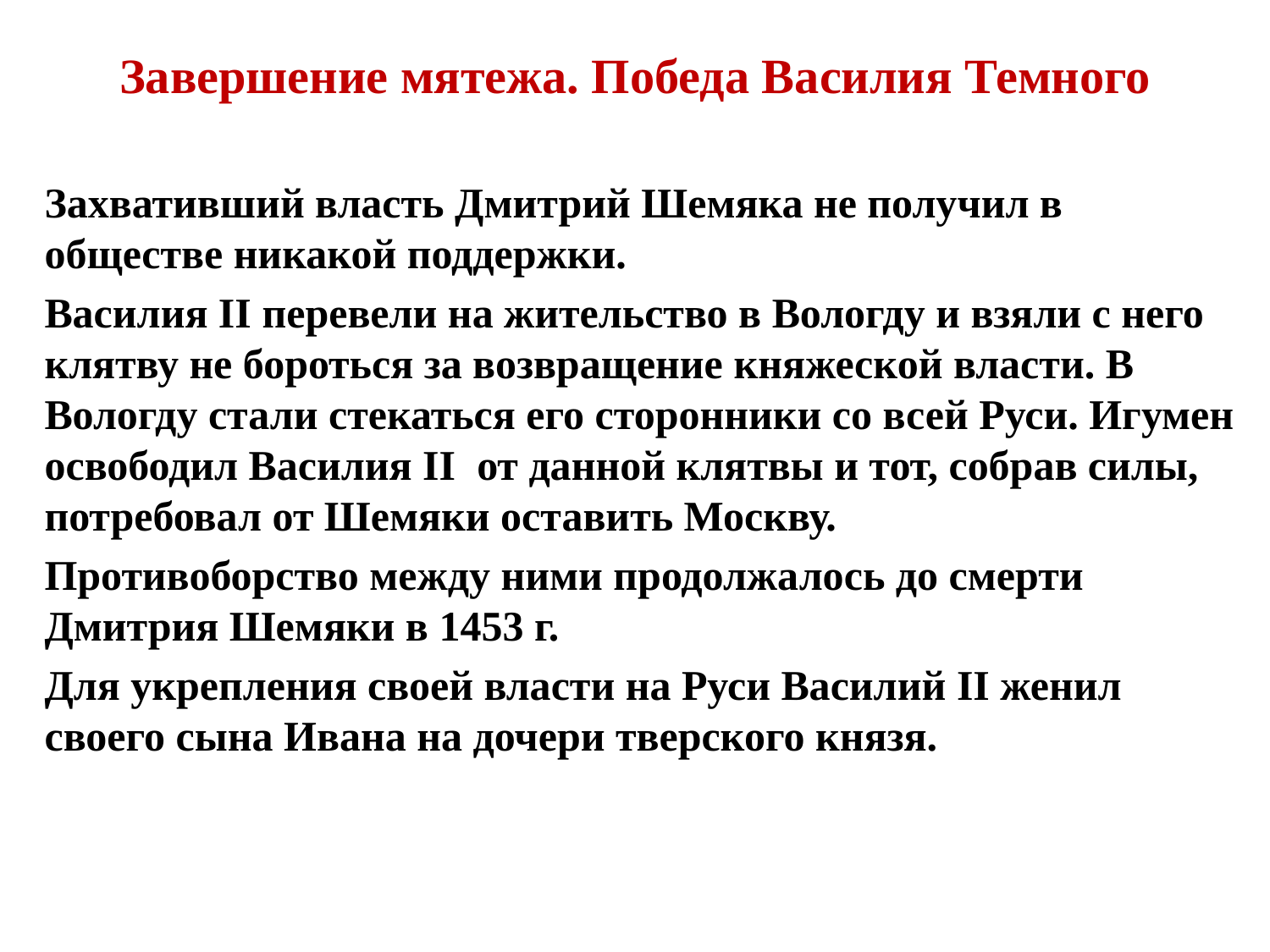

# Завершение мятежа. Победа Василия Темного
Захвативший власть Дмитрий Шемяка не получил в обществе никакой поддержки.
Василия II перевели на жительство в Вологду и взяли с него клятву не бороться за возвращение княжеской власти. В Вологду стали стекаться его сторонники со всей Руси. Игумен освободил Василия II  от данной клятвы и тот, собрав силы, потребовал от Шемяки оставить Москву.
Противоборство между ними продолжалось до смерти Дмитрия Шемяки в 1453 г.
Для укрепления своей власти на Руси Василий II женил своего сына Ивана на дочери тверского князя.